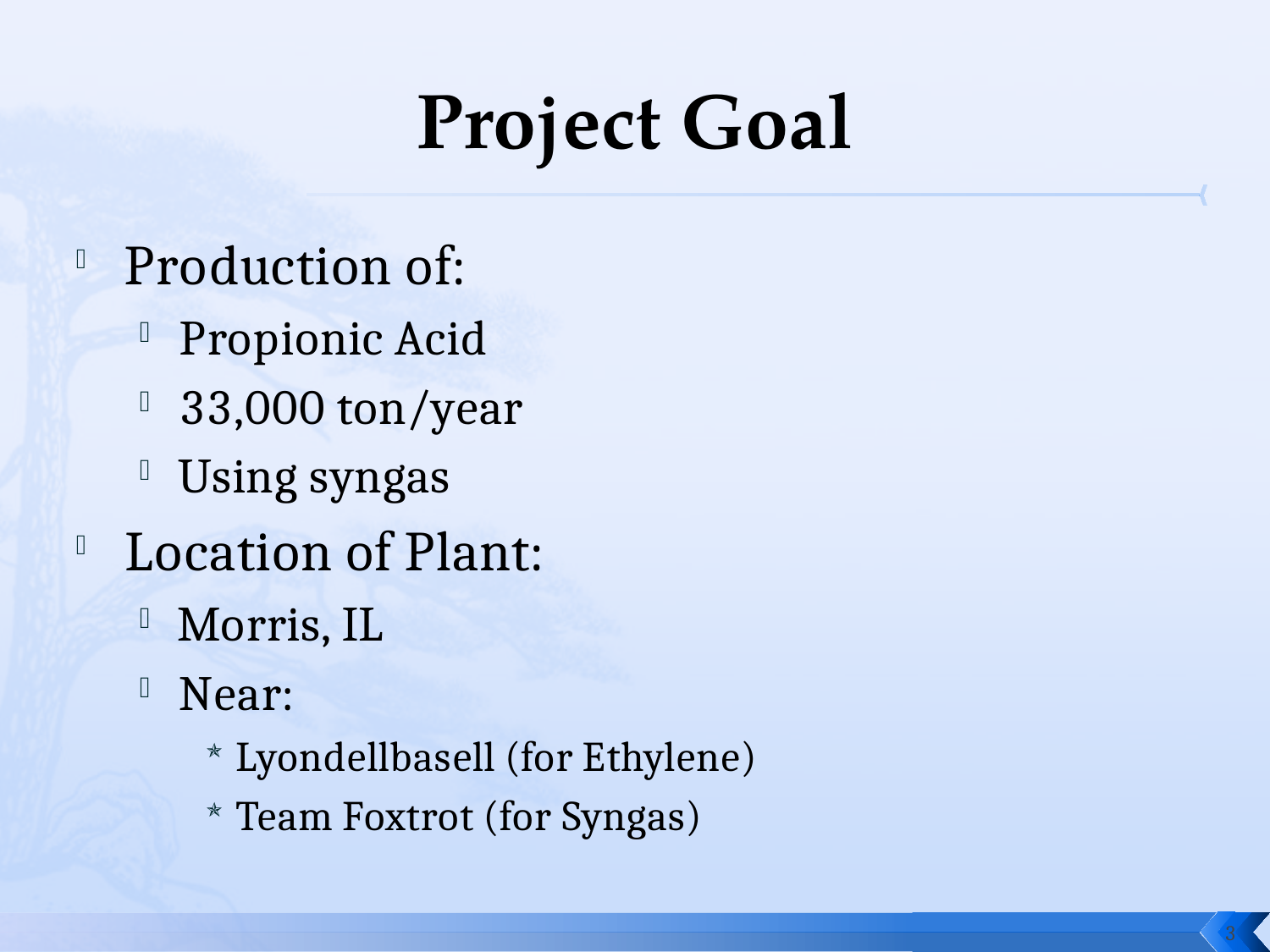

# Project Goal
Production of:
Propionic Acid
33,000 ton/year
Using syngas
Location of Plant:
Morris, IL
Near:
Lyondellbasell (for Ethylene)
Team Foxtrot (for Syngas)

3